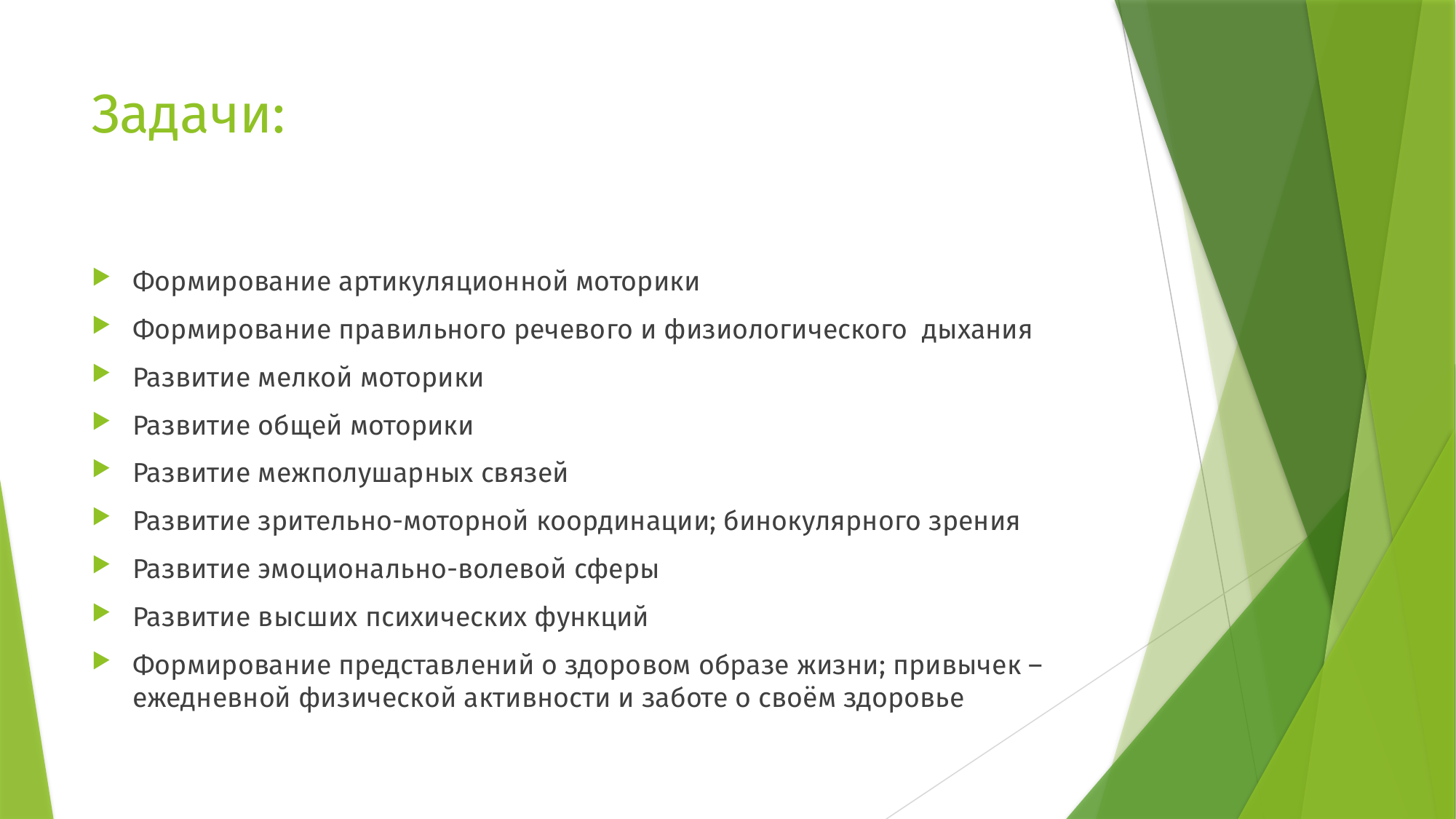

# Задачи:
Формирование артикуляционной моторики
Формирование правильного речевого и физиологического  дыхания
Развитие мелкой моторики
Развитие общей моторики
Развитие межполушарных связей
Развитие зрительно-моторной координации; бинокулярного зрения
Развитие эмоционально-волевой сферы
Развитие высших психических функций
Формирование представлений о здоровом образе жизни; привычек – ежедневной физической активности и заботе о своём здоровье